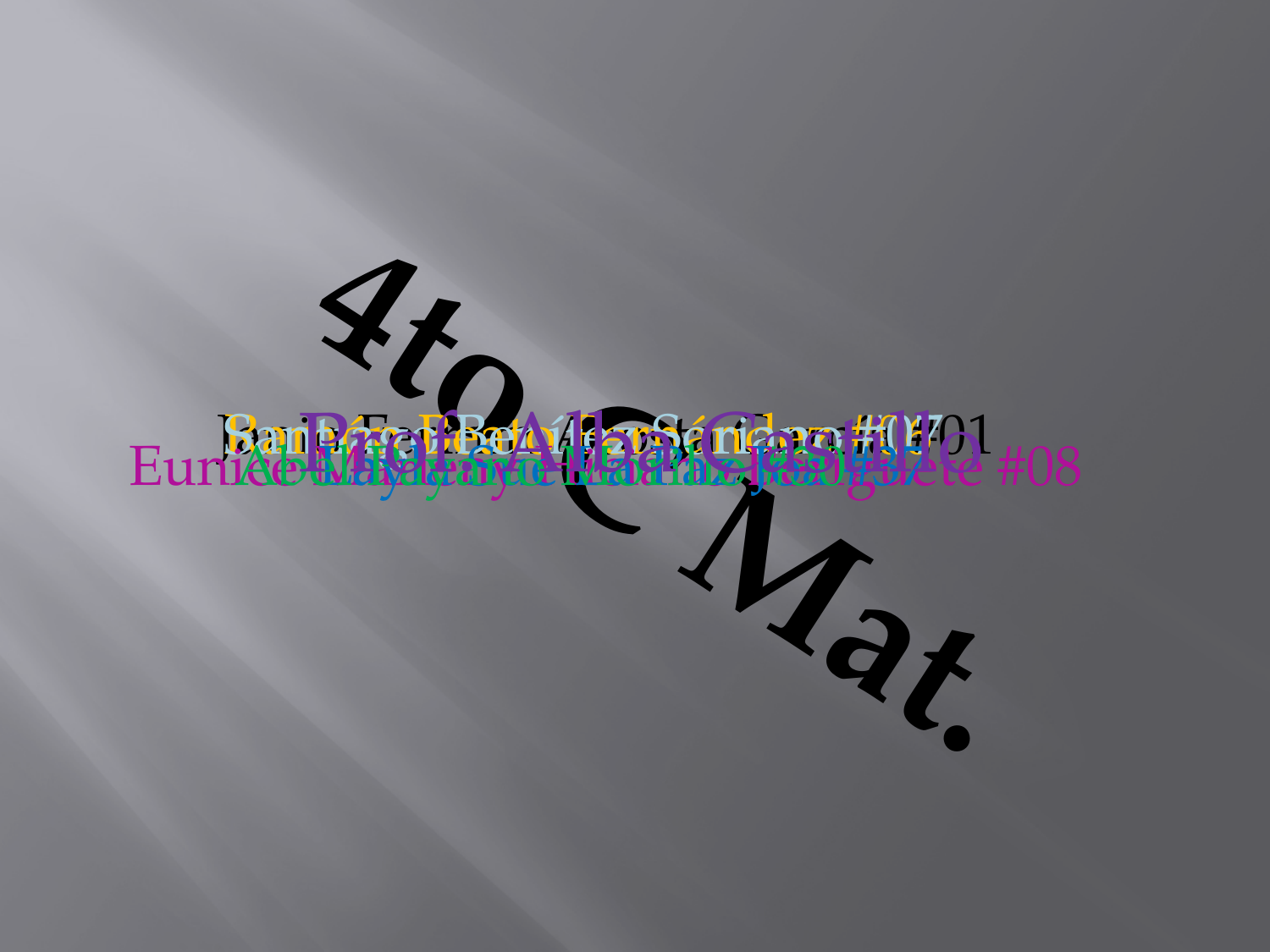

Prof. Alba Castillo
Janio Fermín Acosta García #01
Ramón Beato Fernández #06
Santiago Benítez Soriano #07
Eunice Marleny Hiciano Beriguete #08
Abel Payano Morillo #30
Layla Sue La Paz Joa #37
# 4to C Mat.